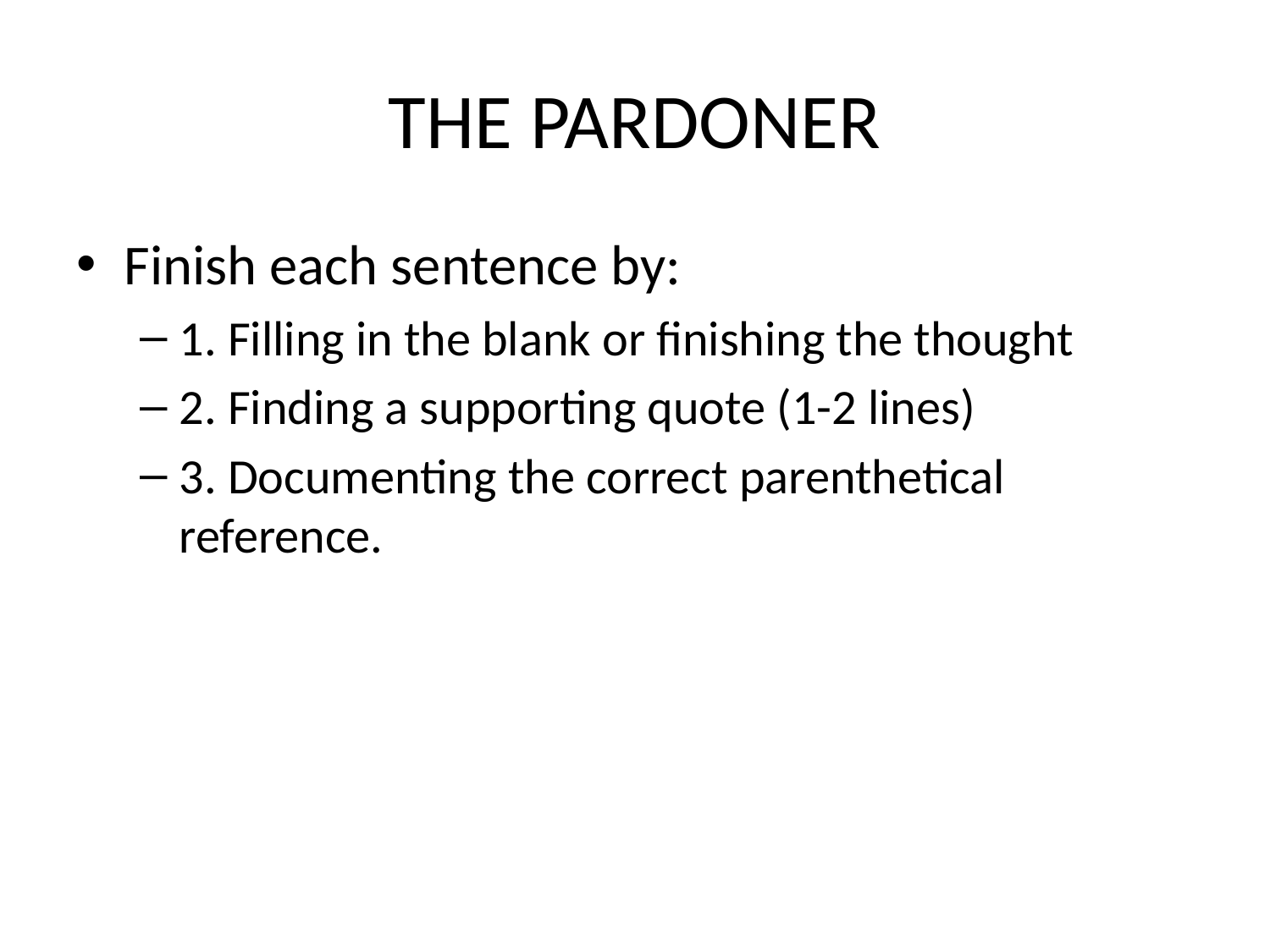

# THE PARDONER
Finish each sentence by:
1. Filling in the blank or finishing the thought
2. Finding a supporting quote (1-2 lines)
3. Documenting the correct parenthetical reference.